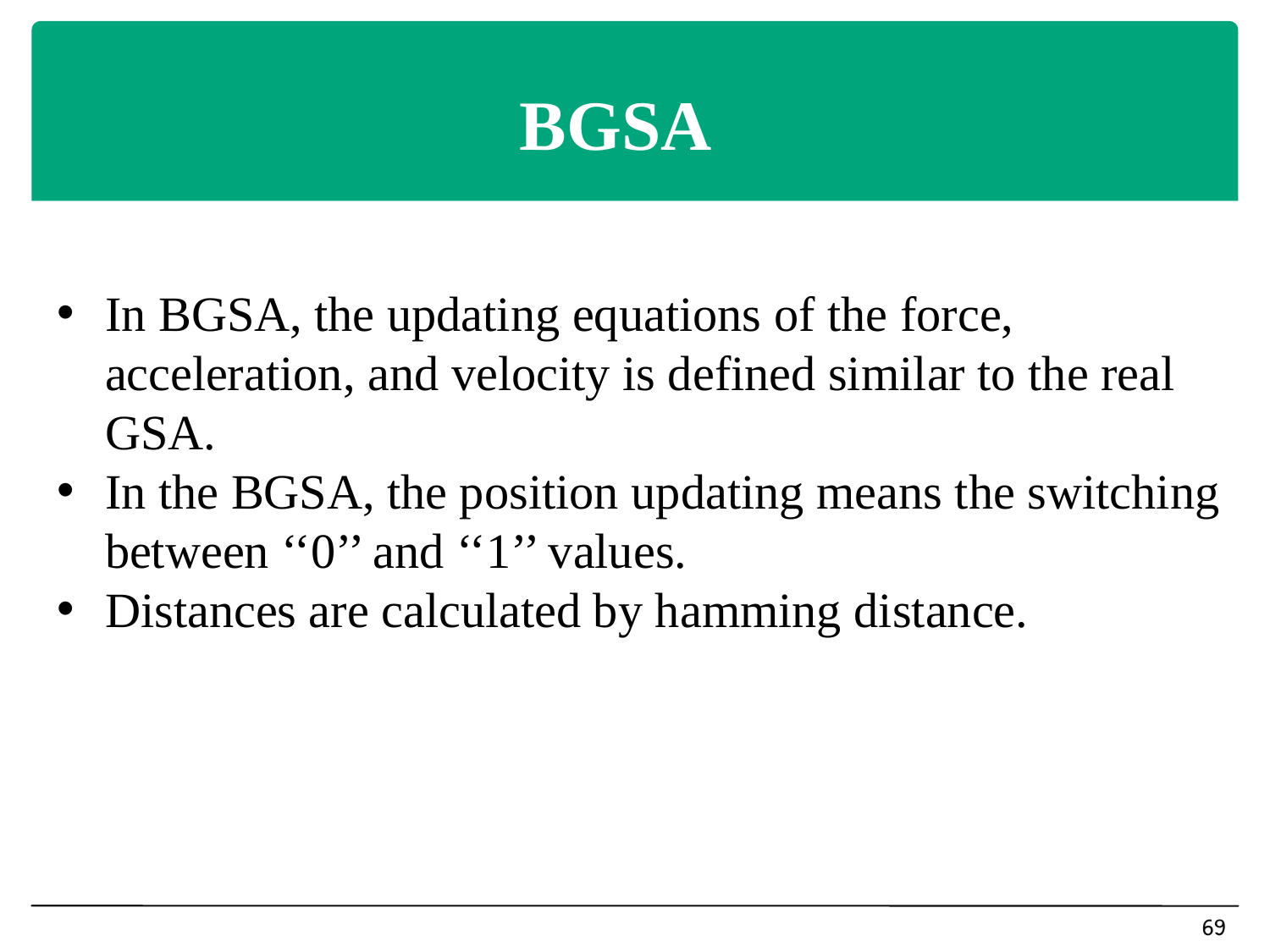

# BGSA

In BGSA, the updating equations of the force, acceleration, and velocity is defined similar to the real GSA.
In the BGSA, the position updating means the switching between ‘‘0’’ and ‘‘1’’ values.
Distances are calculated by hamming distance.

69